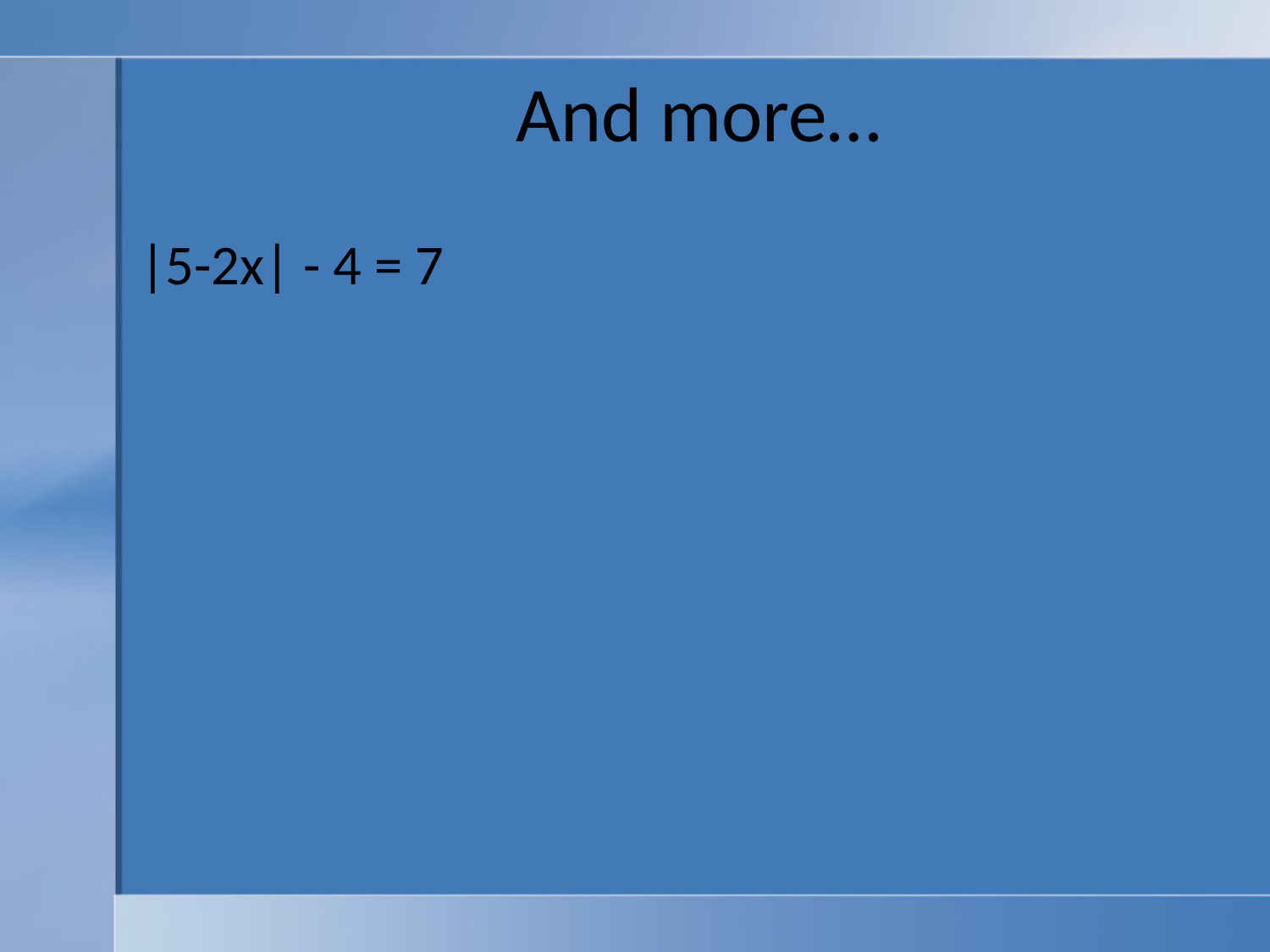

# And more…
|5-2x| - 4 = 7